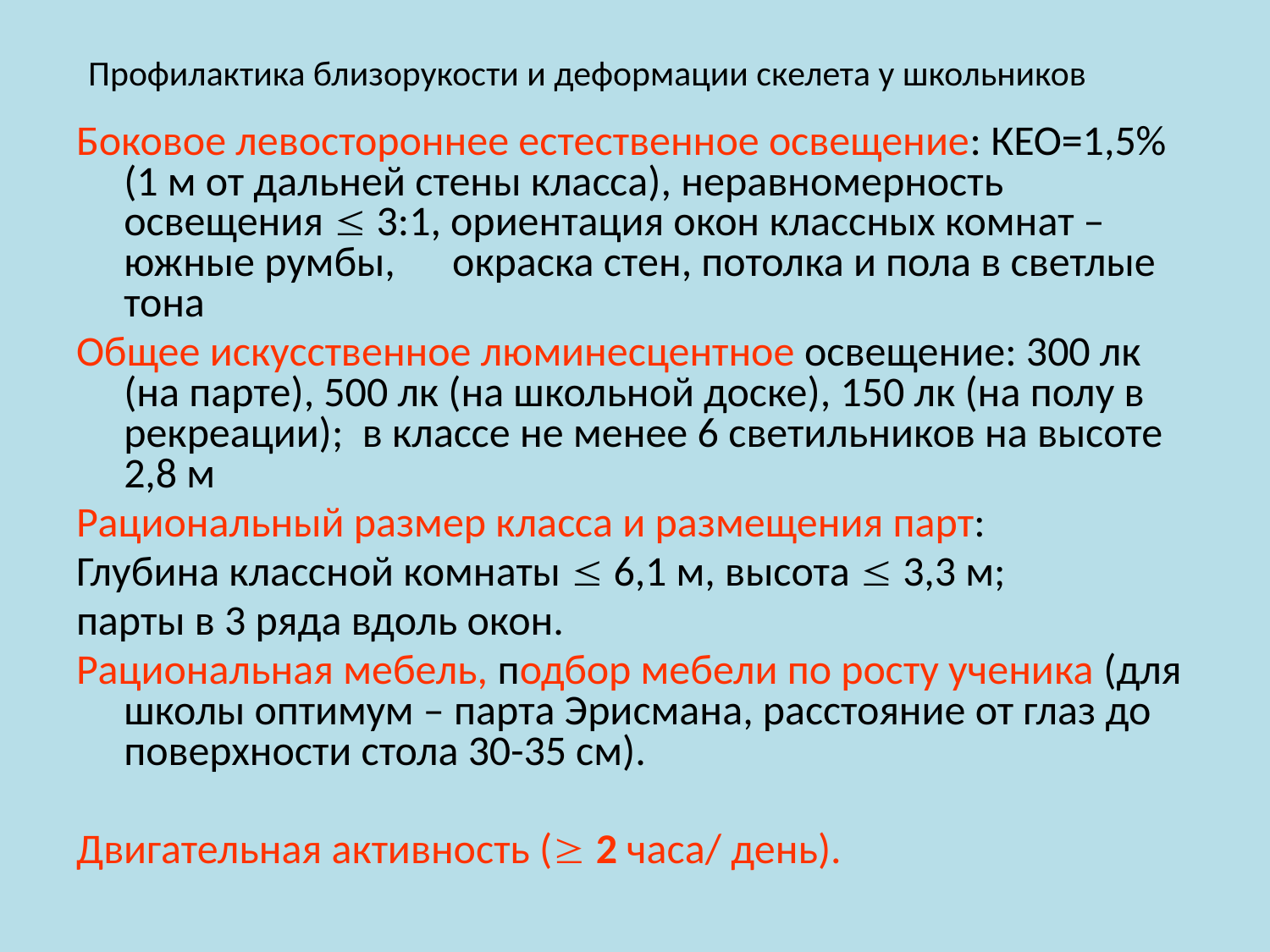

# Профилактика близорукости и деформации скелета у школьников
Боковое левостороннее естественное освещение: КЕО=1,5% (1 м от дальней стены класса), неравномерность освещения ≤ 3:1, ориентация окон классных комнат – южные румбы,      окраска стен, потолка и пола в светлые тона
Общее искусственное люминесцентное освещение: 300 лк (на парте), 500 лк (на школьной доске), 150 лк (на полу в рекреации);  в классе не менее 6 светильников на высоте 2,8 м
Рациональный размер класса и размещения парт:
Глубина классной комнаты ≤ 6,1 м, высота ≤ 3,3 м;
парты в 3 ряда вдоль окон.
Рациональная мебель, подбор мебели по росту ученика (для школы оптимум – парта Эрисмана, расстояние от глаз до поверхности стола 30-35 см).

Двигательная активность (≥ 2 часа/ день).